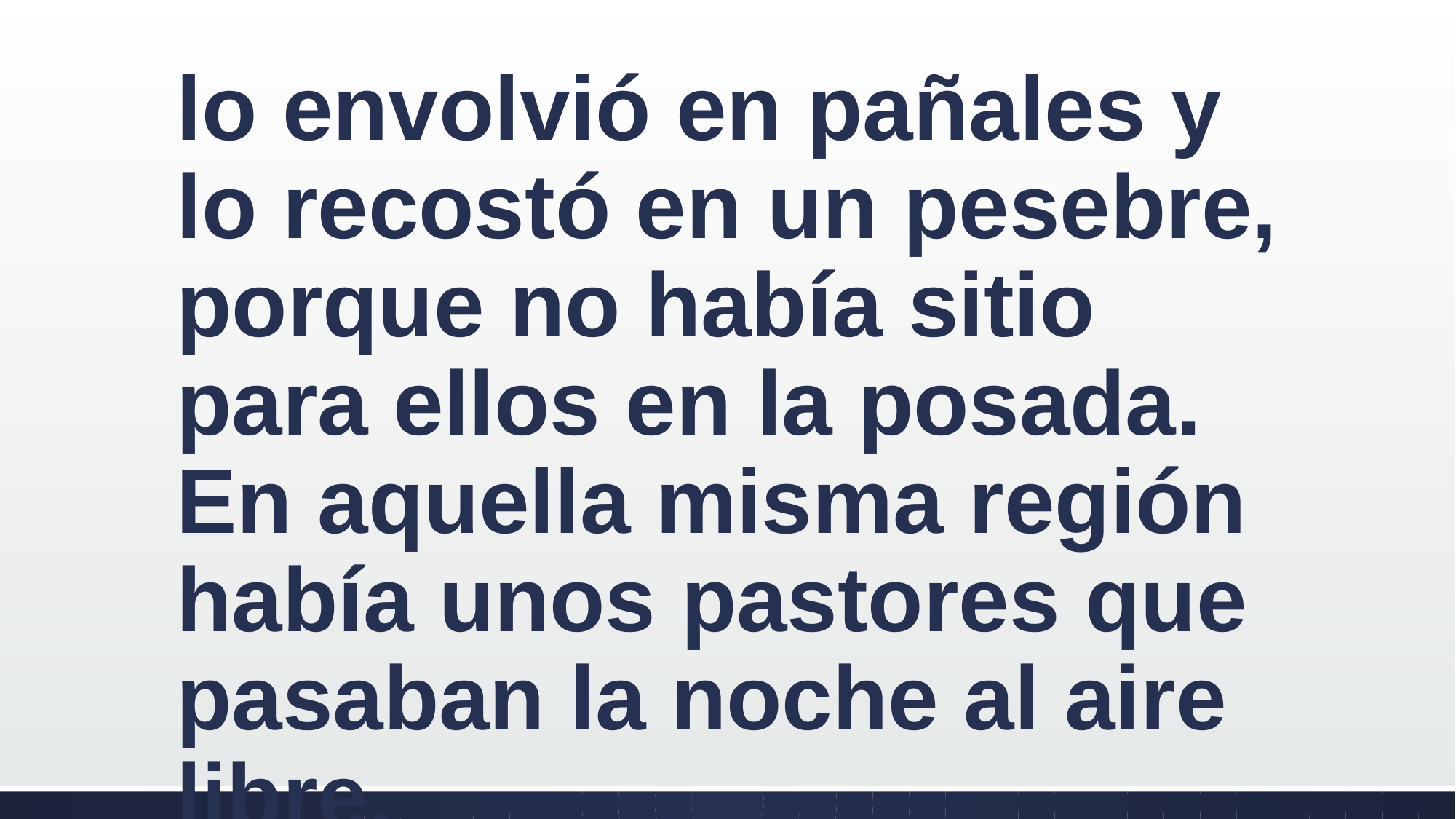

#
lo envolvió en pañales y lo recostó en un pesebre, porque no había sitio para ellos en la posada. En aquella misma región había unos pastores que pasaban la noche al aire libre,